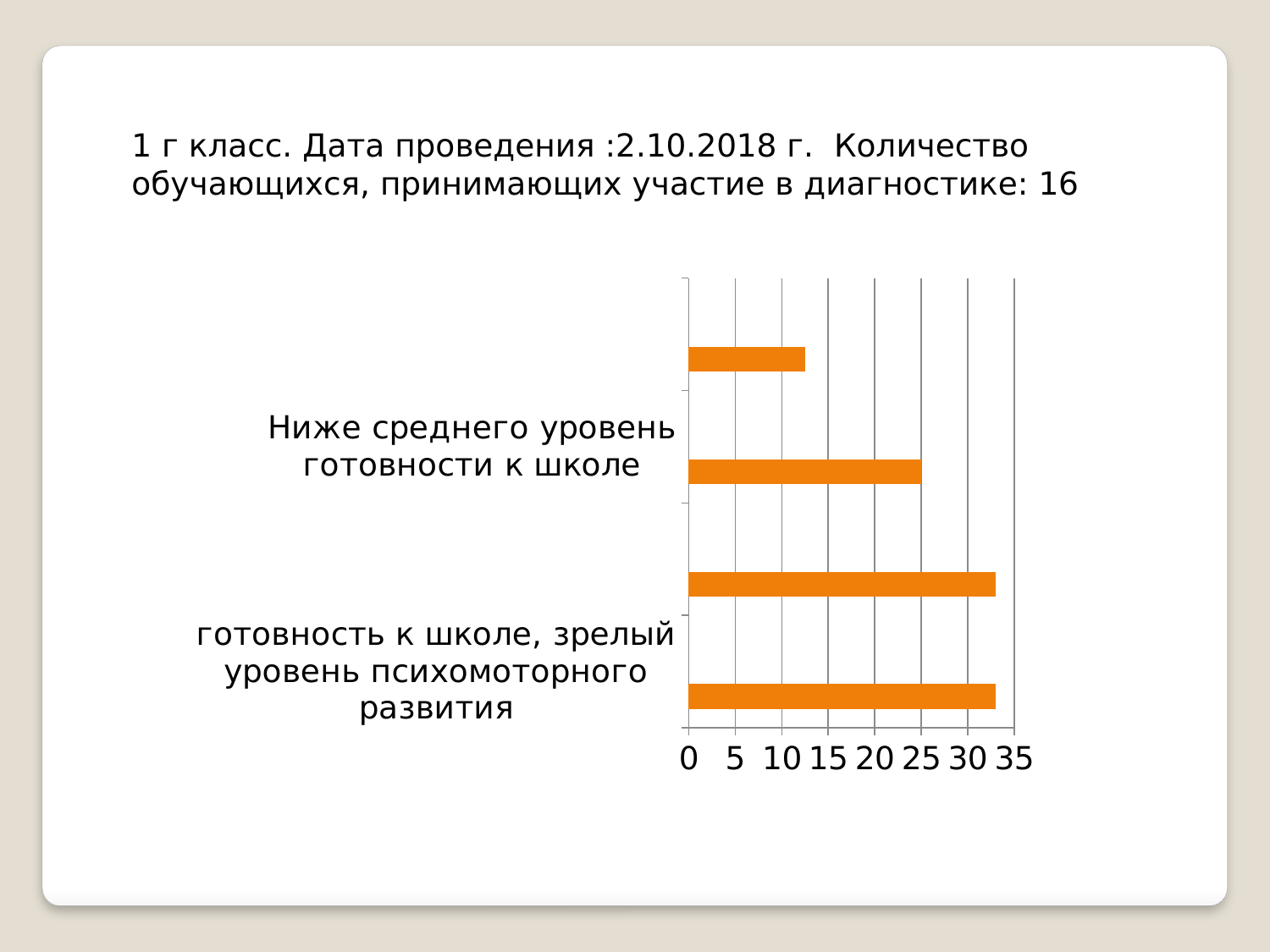

1 г класс. Дата проведения :2.10.2018 г.  Количество обучающихся, принимающих участие в диагностике: 16

### Chart

| Category | Ряд 1 | Ряд 2 | Ряд 3 |
|---|---|---|---|
| готовность к школе, зрелый уровень психомоторного развития | 33.0 | None | None |
| средний уровень готовности к школе, так называемый "Зреющий" | 33.0 | None | None |
| Ниже среднего уровень готовности к школе | 25.0 | None | None |
| Низкий уровень, незрелый по психомоторному развитию | 12.5 | None | None |